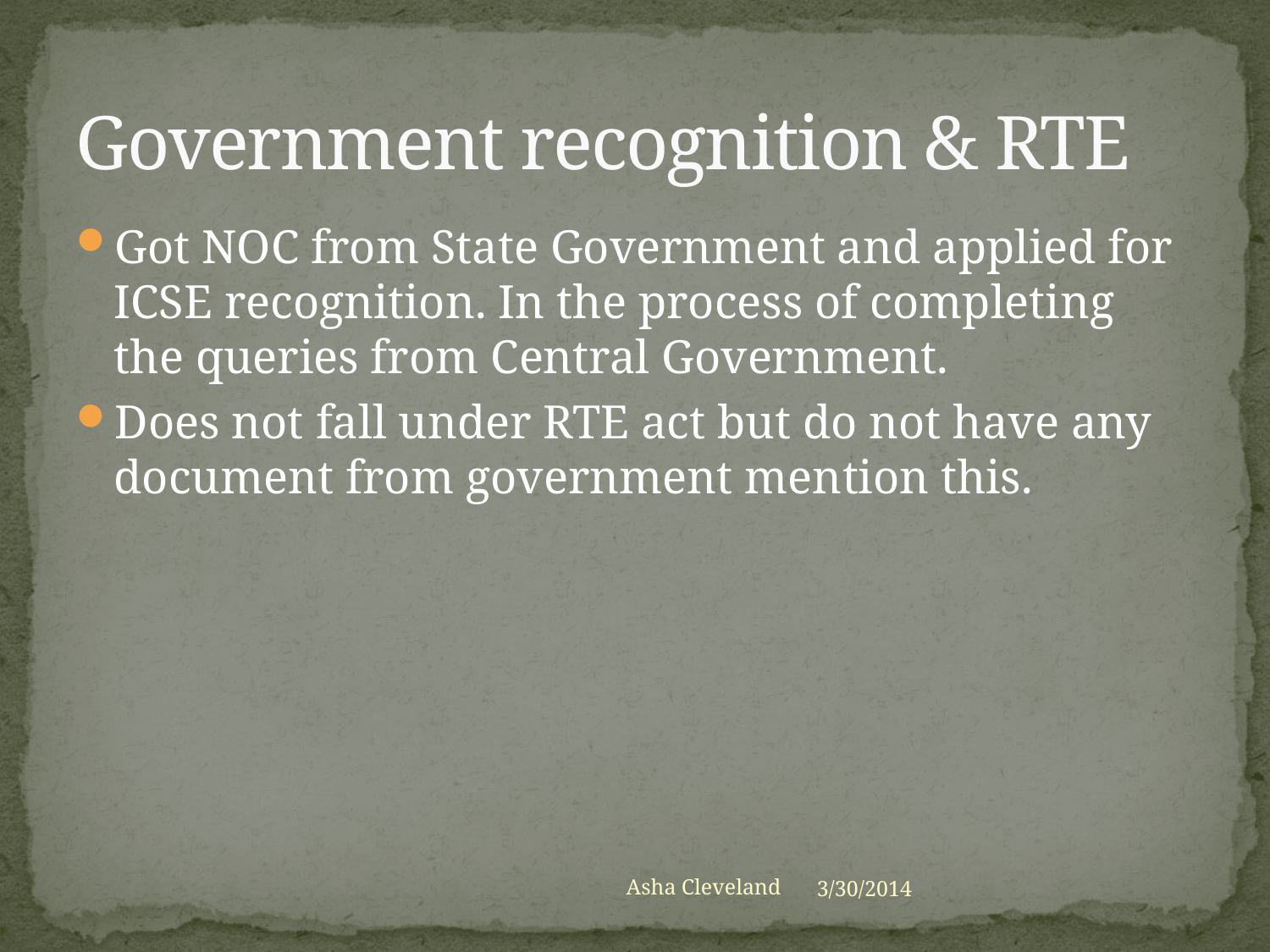

# Government recognition & RTE
Got NOC from State Government and applied for ICSE recognition. In the process of completing the queries from Central Government.
Does not fall under RTE act but do not have any document from government mention this.

Asha Cleveland
3/30/2014